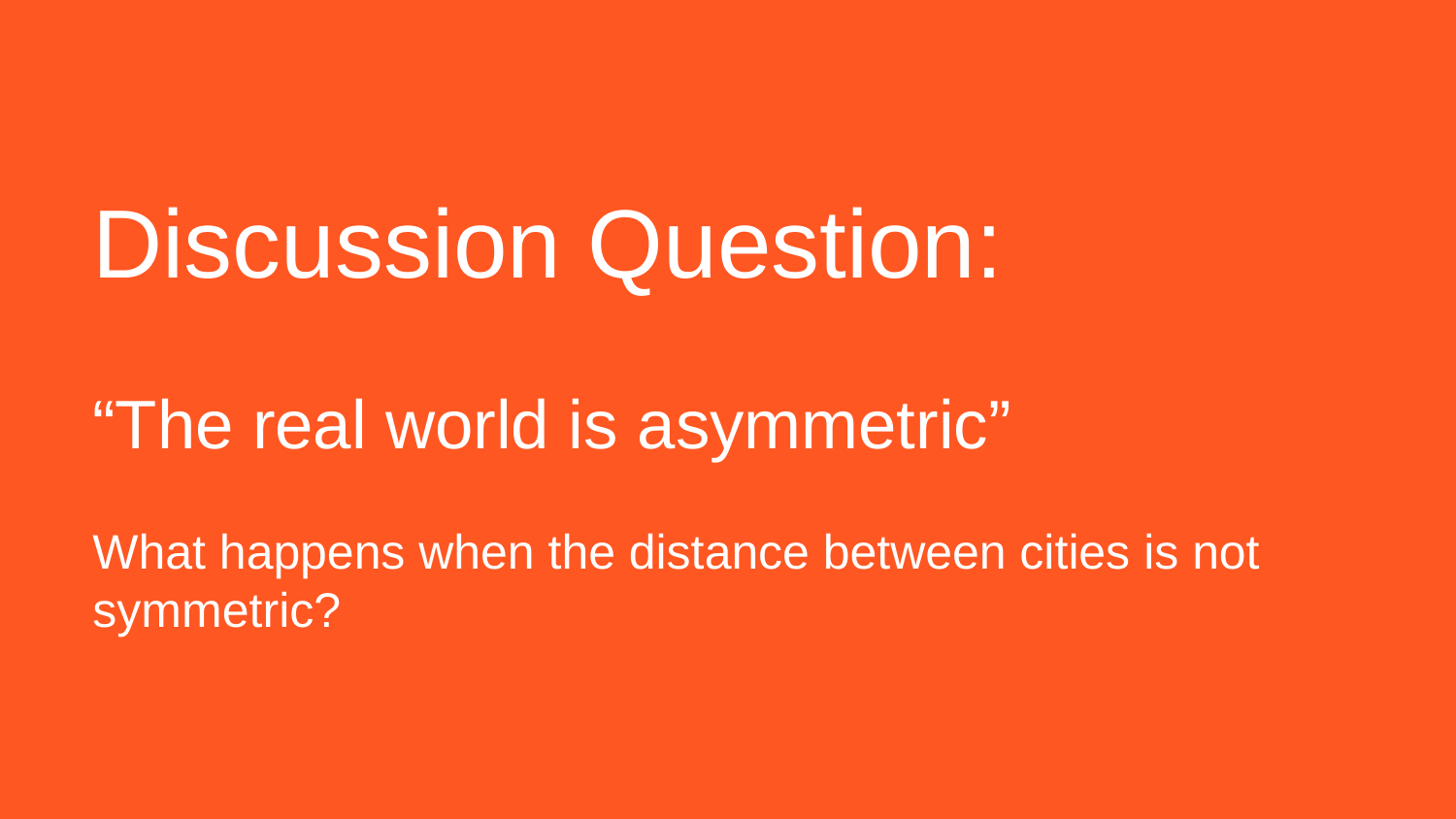

# Discussion Question:

“The real world is asymmetric”

What happens when the distance between cities is not symmetric?